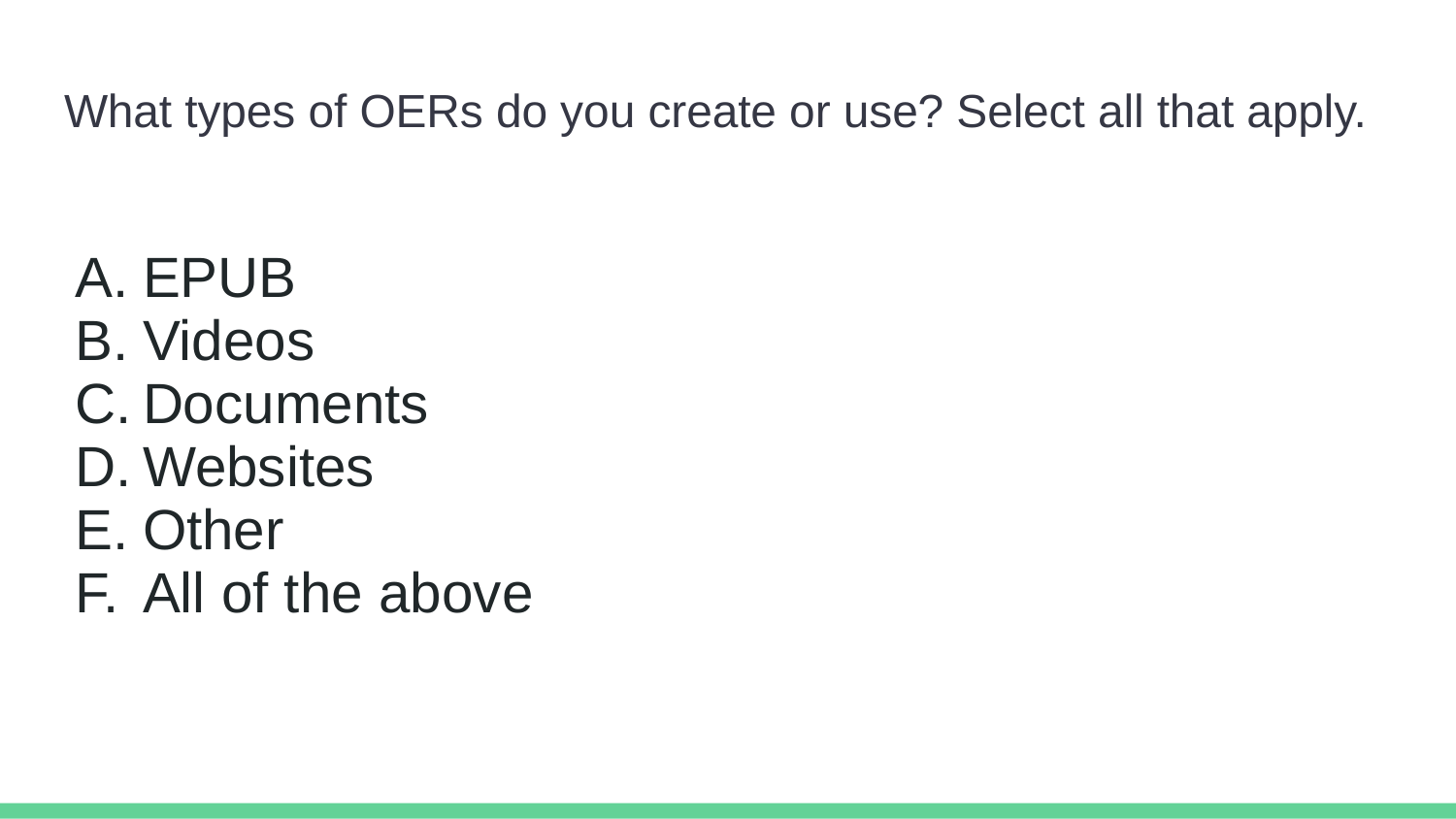

# What types of OERs do you create or use? Select all that apply.
EPUB
Videos
Documents
Websites
Other
All of the above